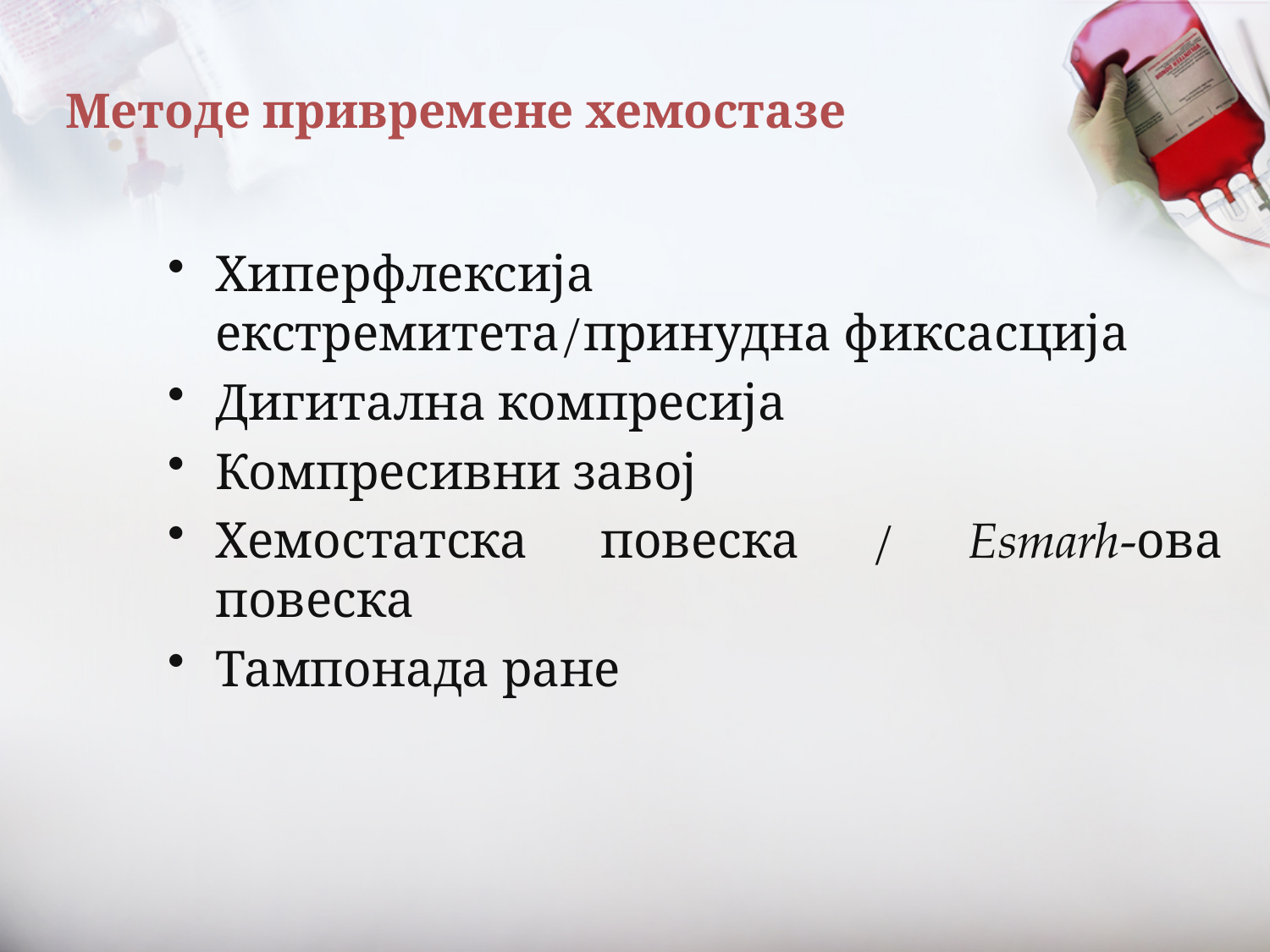

# Методе привремене хемостазе
Хиперфлексија екстремитета/принудна фиксасција
Дигитална компресија
Компресивни завој
Хемостатска повеска / Esmarh-ова повеска
Тампонада ране